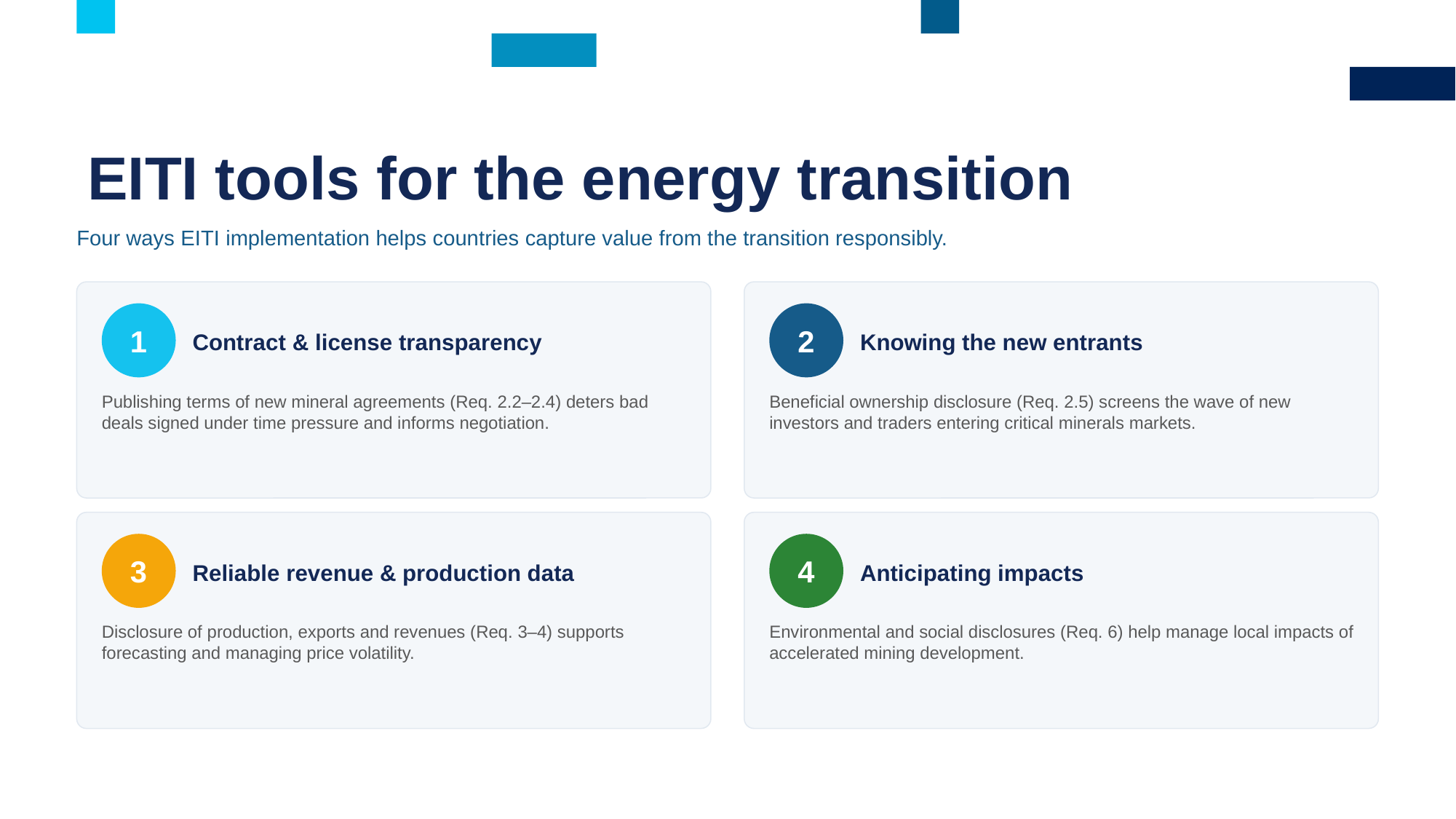

# EITI tools for the energy transition
Four ways EITI implementation helps countries capture value from the transition responsibly.

1
2
Contract & license transparency
Knowing the new entrants
Publishing terms of new mineral agreements (Req. 2.2–2.4) deters bad deals signed under time pressure and informs negotiation.
Beneficial ownership disclosure (Req. 2.5) screens the wave of new investors and traders entering critical minerals markets.

3
4
Reliable revenue & production data
Anticipating impacts
Disclosure of production, exports and revenues (Req. 3–4) supports forecasting and managing price volatility.
Environmental and social disclosures (Req. 6) help manage local impacts of accelerated mining development.